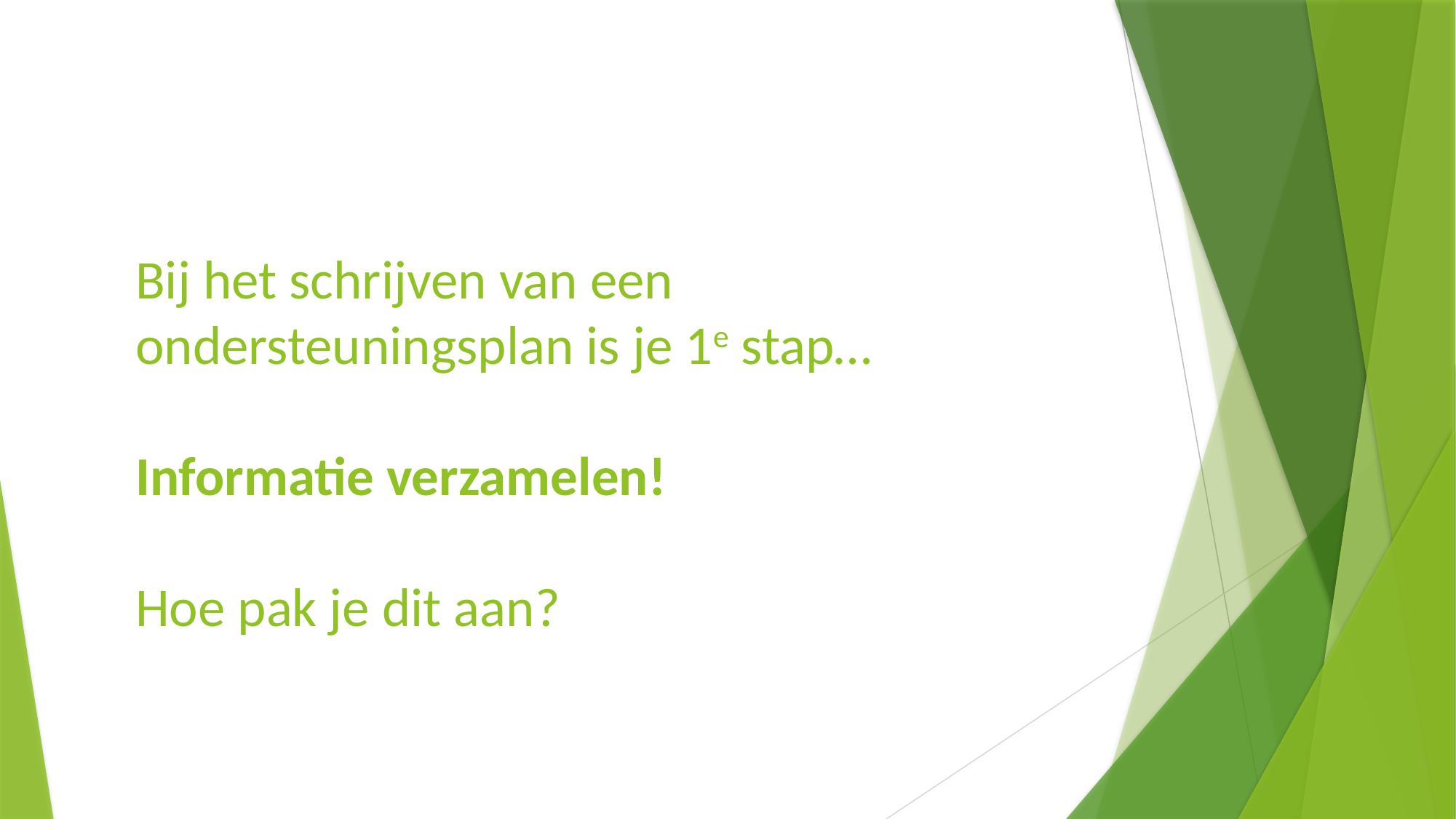

#
Bij het schrijven van een ondersteuningsplan is je 1e stap…

Informatie verzamelen!

Hoe pak je dit aan?